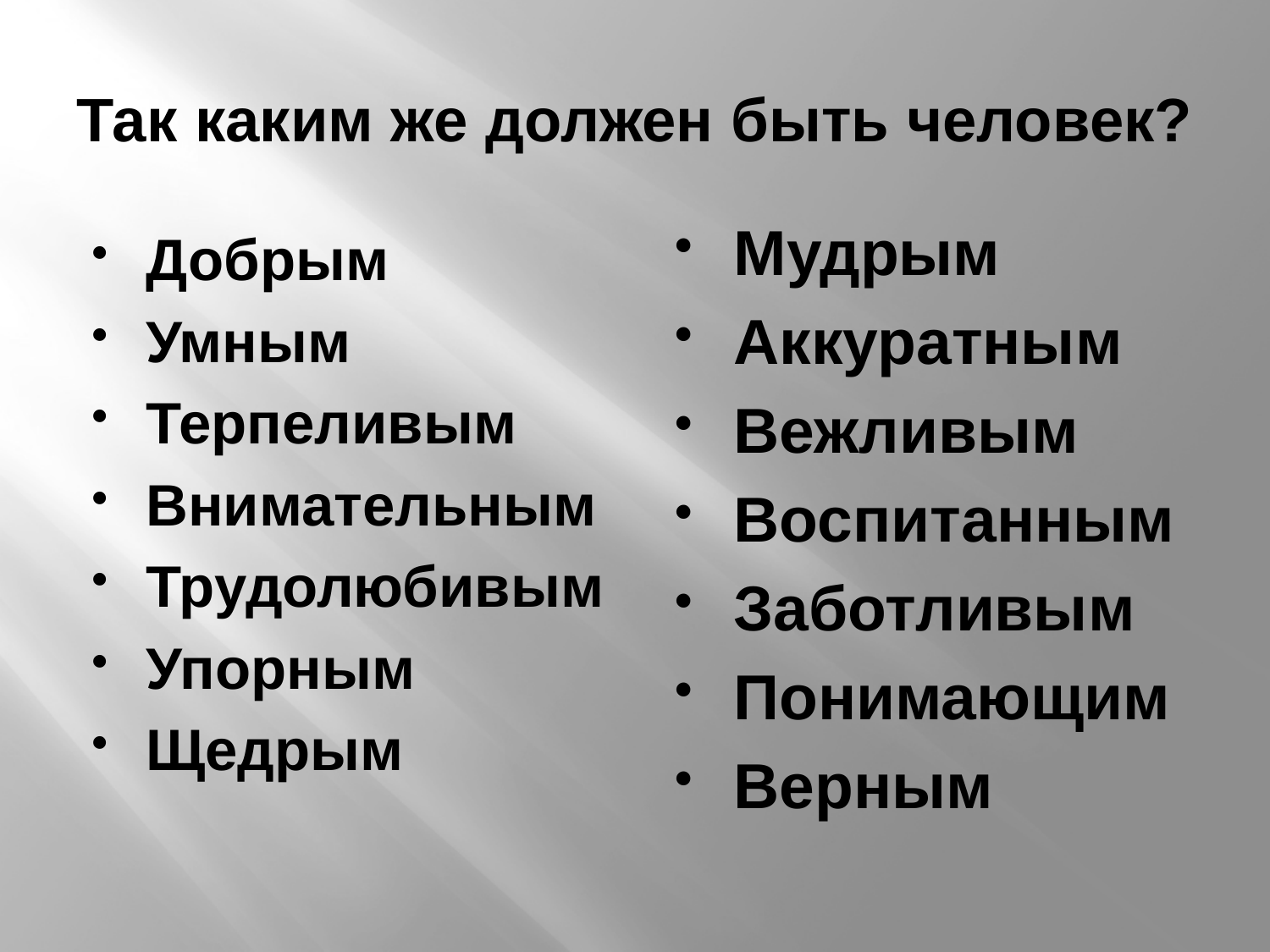

# Так каким же должен быть человек?
Мудрым
Аккуратным
Вежливым
Воспитанным
Заботливым
Понимающим
Верным

Добрым
Умным
Терпеливым
Внимательным
Трудолюбивым
Упорным
Щедрым